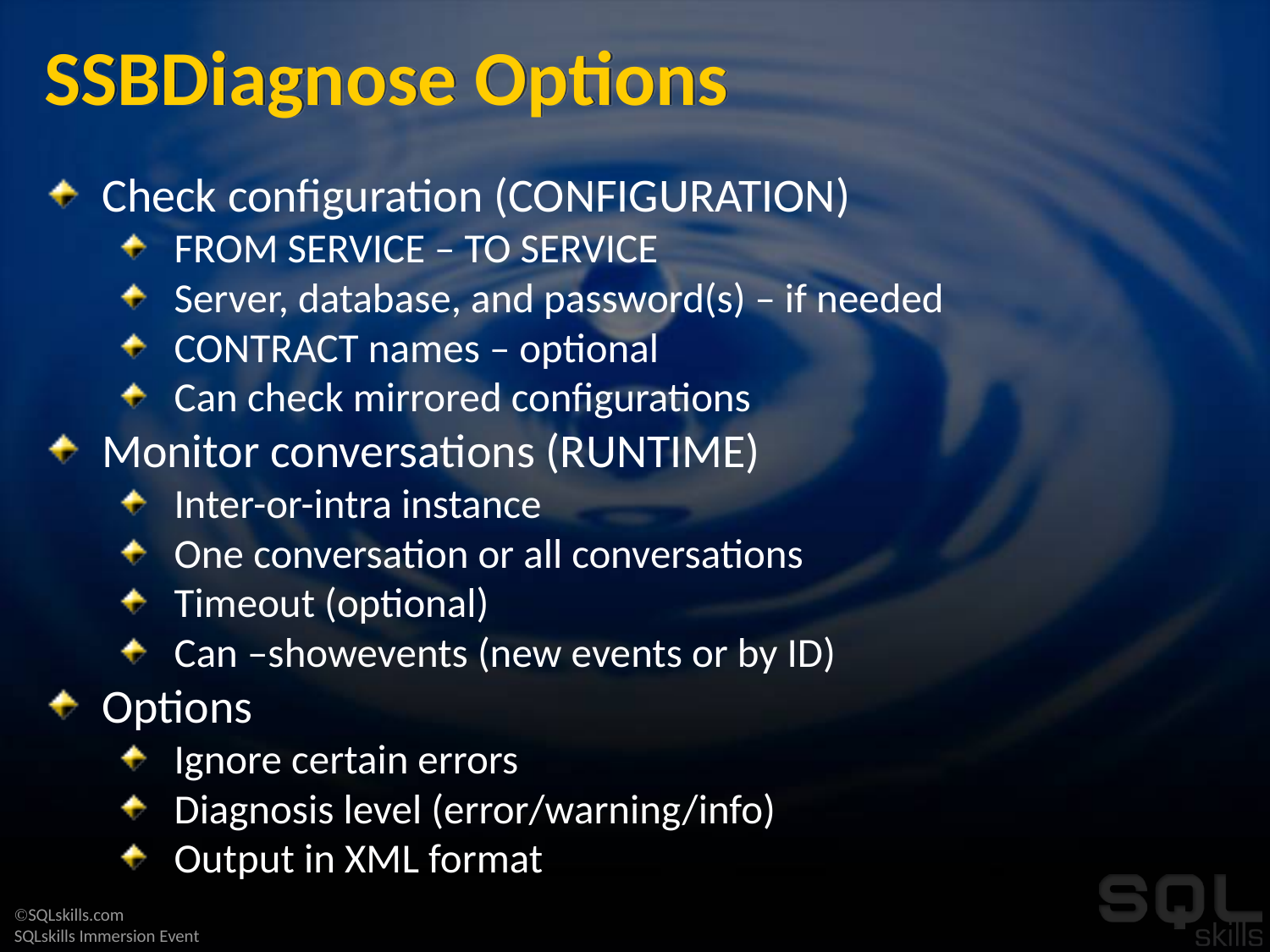

# SSBDiagnose Options
Check configuration (CONFIGURATION)
FROM SERVICE – TO SERVICE
Server, database, and password(s) – if needed
CONTRACT names – optional
Can check mirrored configurations
Monitor conversations (RUNTIME)
Inter-or-intra instance
One conversation or all conversations
Timeout (optional)
Can –showevents (new events or by ID)
Options
Ignore certain errors
Diagnosis level (error/warning/info)
Output in XML format